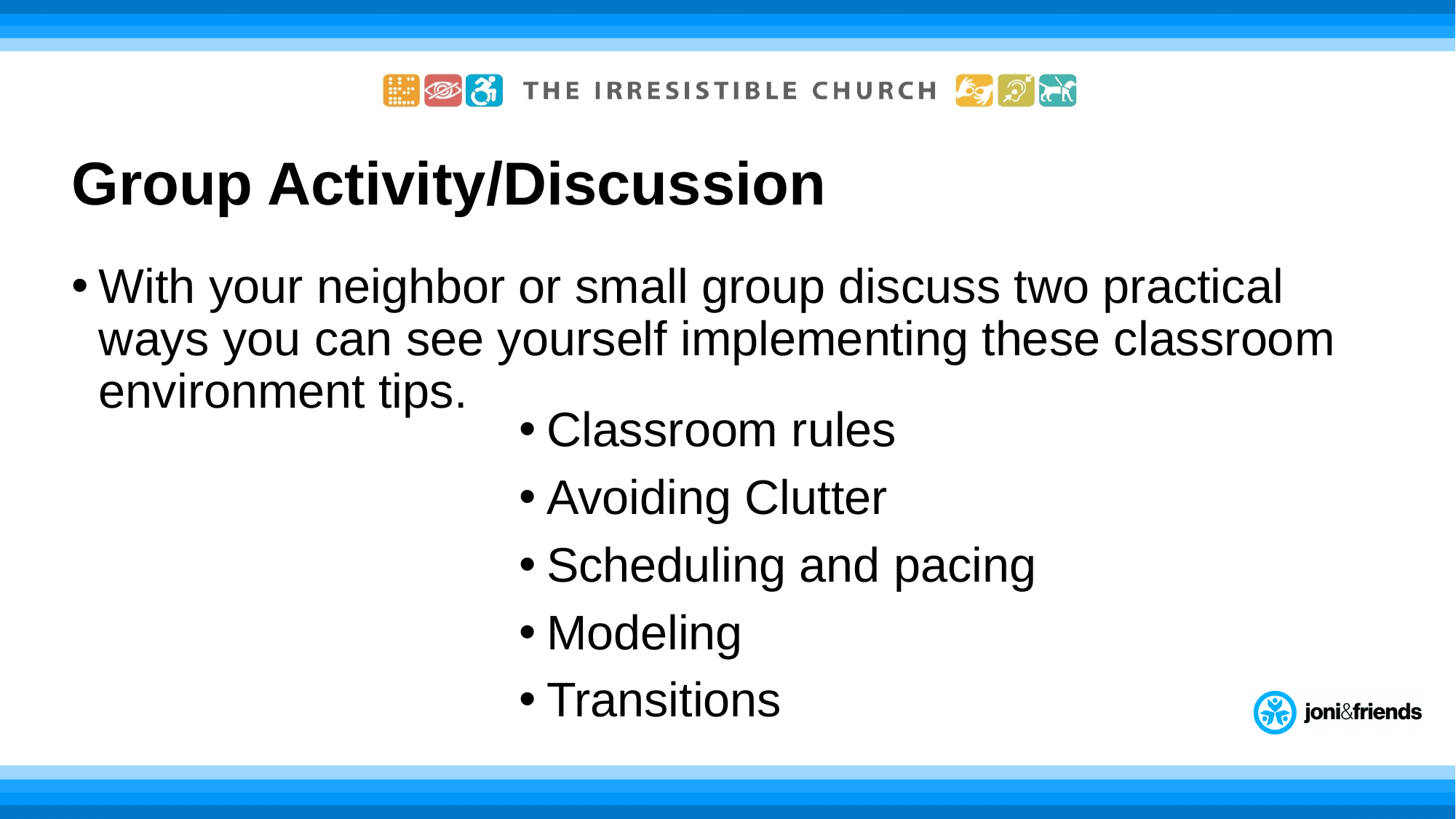

# Group Activity/Discussion
With your neighbor or small group discuss two practical ways you can see yourself implementing these classroom environment tips.
Classroom rules
Avoiding Clutter
Scheduling and pacing
Modeling
Transitions